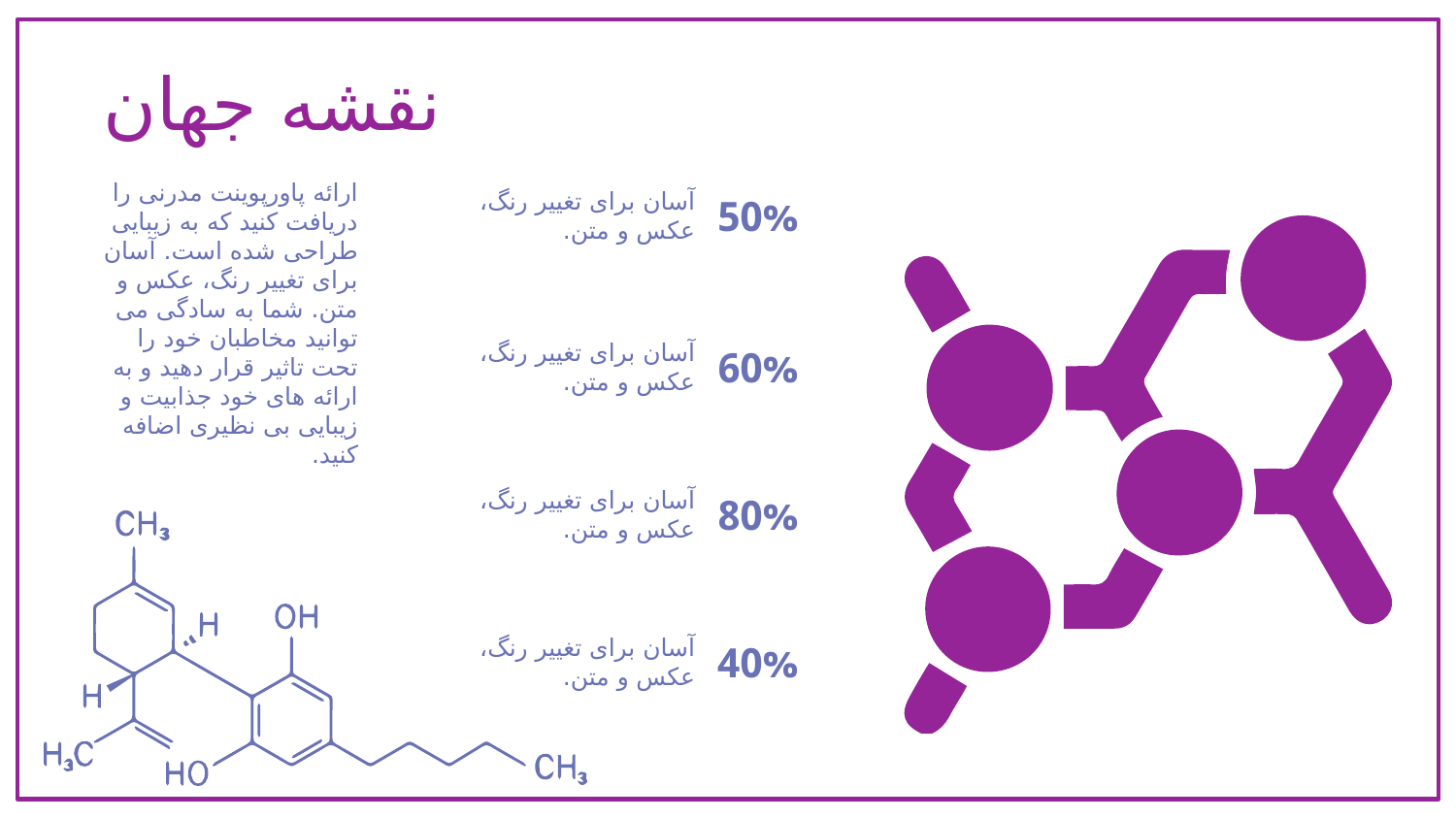

نقشه جهان
ارائه پاورپوینت مدرنی را دریافت کنید که به زیبایی طراحی شده است. آسان برای تغییر رنگ، عکس و متن. شما به سادگی می توانید مخاطبان خود را تحت تاثیر قرار دهید و به ارائه های خود جذابیت و زیبایی بی نظیری اضافه کنید.
آسان برای تغییر رنگ، عکس و متن.

### Chart

| Category |  |  |
|---|---|---|
50%

آسان برای تغییر رنگ، عکس و متن.
60%
آسان برای تغییر رنگ، عکس و متن.
80%

آسان برای تغییر رنگ، عکس و متن.
40%